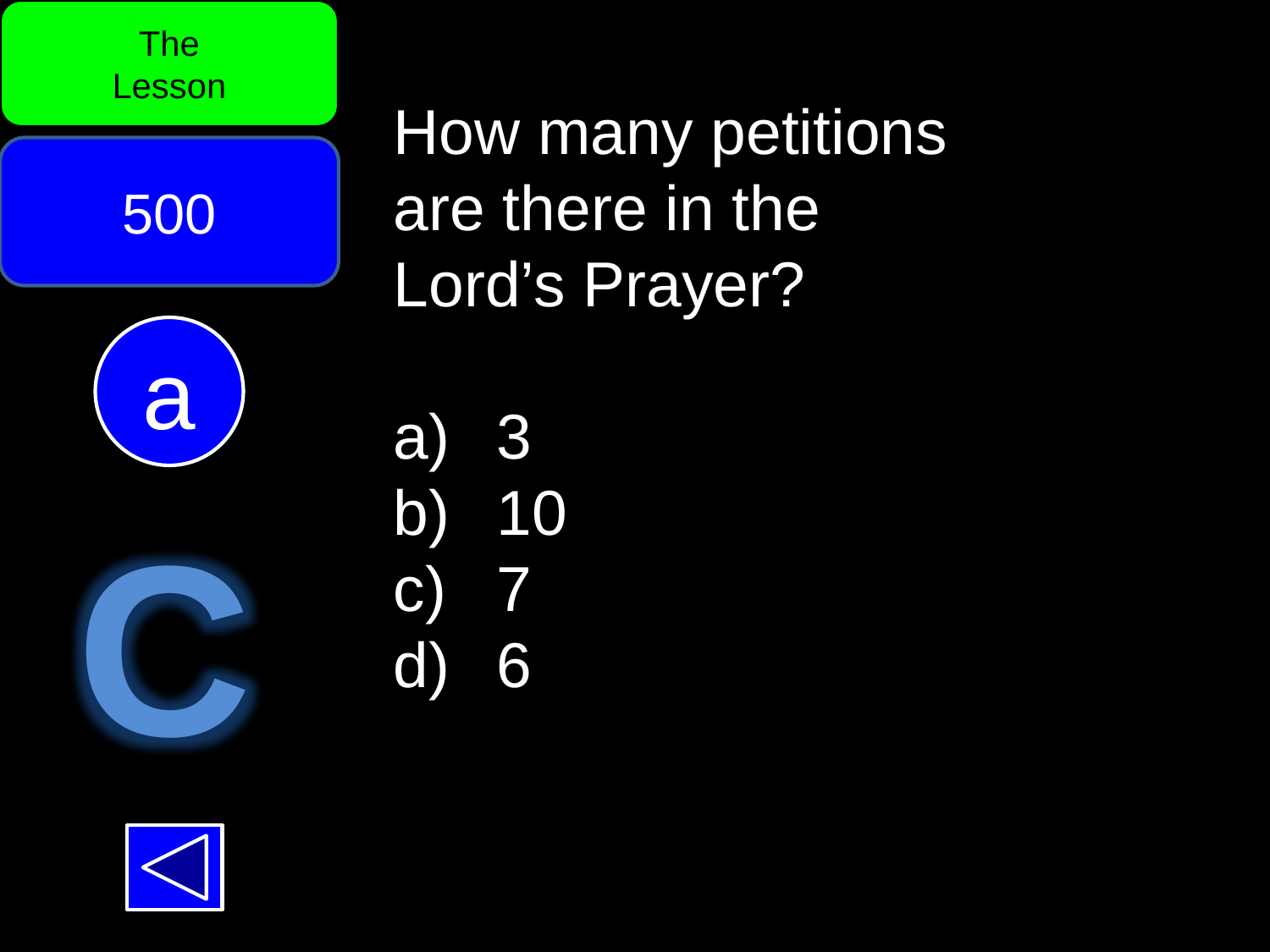

The
Lesson
How many petitions
are there in the
Lord’s Prayer?

3
10
7
6
500
a
C